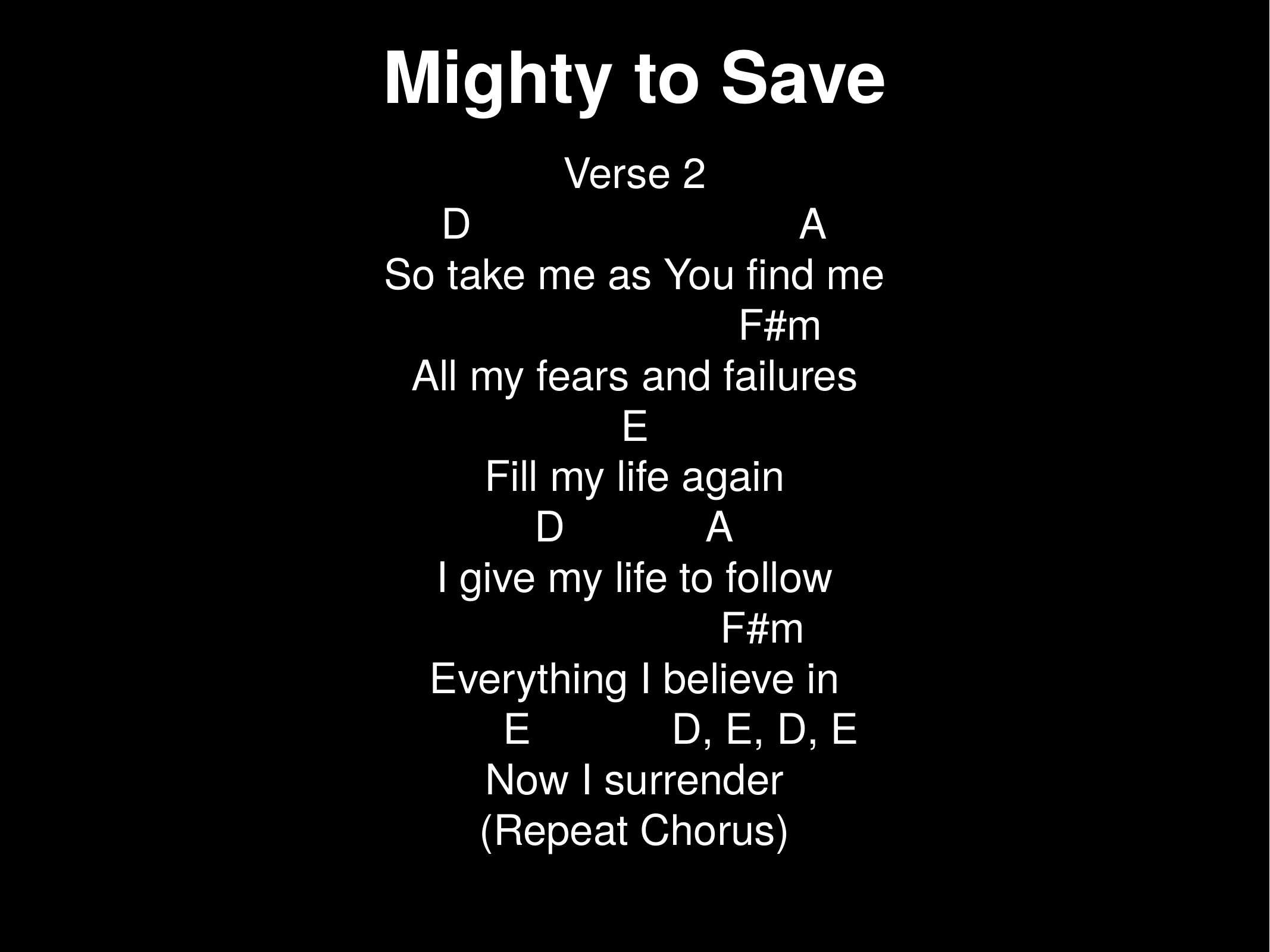

# Mighty to Save
Verse 2
D                            A
So take me as You find me
                         F#m
All my fears and failures
E
Fill my life again
D            A
I give my life to follow
                      F#m
Everything I believe in
        E            D, E, D, E
Now I surrender
(Repeat Chorus)